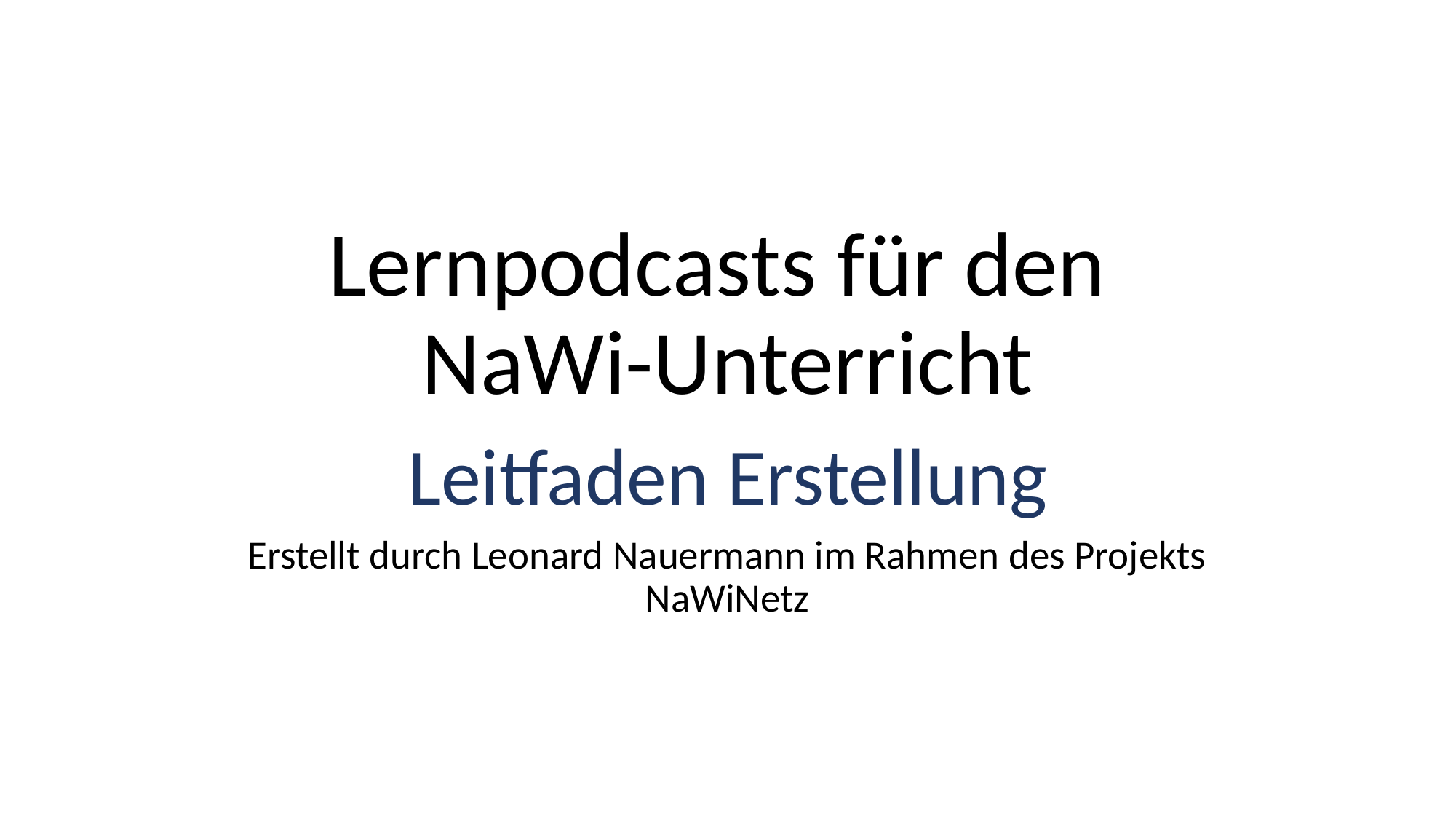

# Lernpodcasts für den NaWi-Unterricht
Leitfaden Erstellung
Erstellt durch Leonard Nauermann im Rahmen des Projekts NaWiNetz